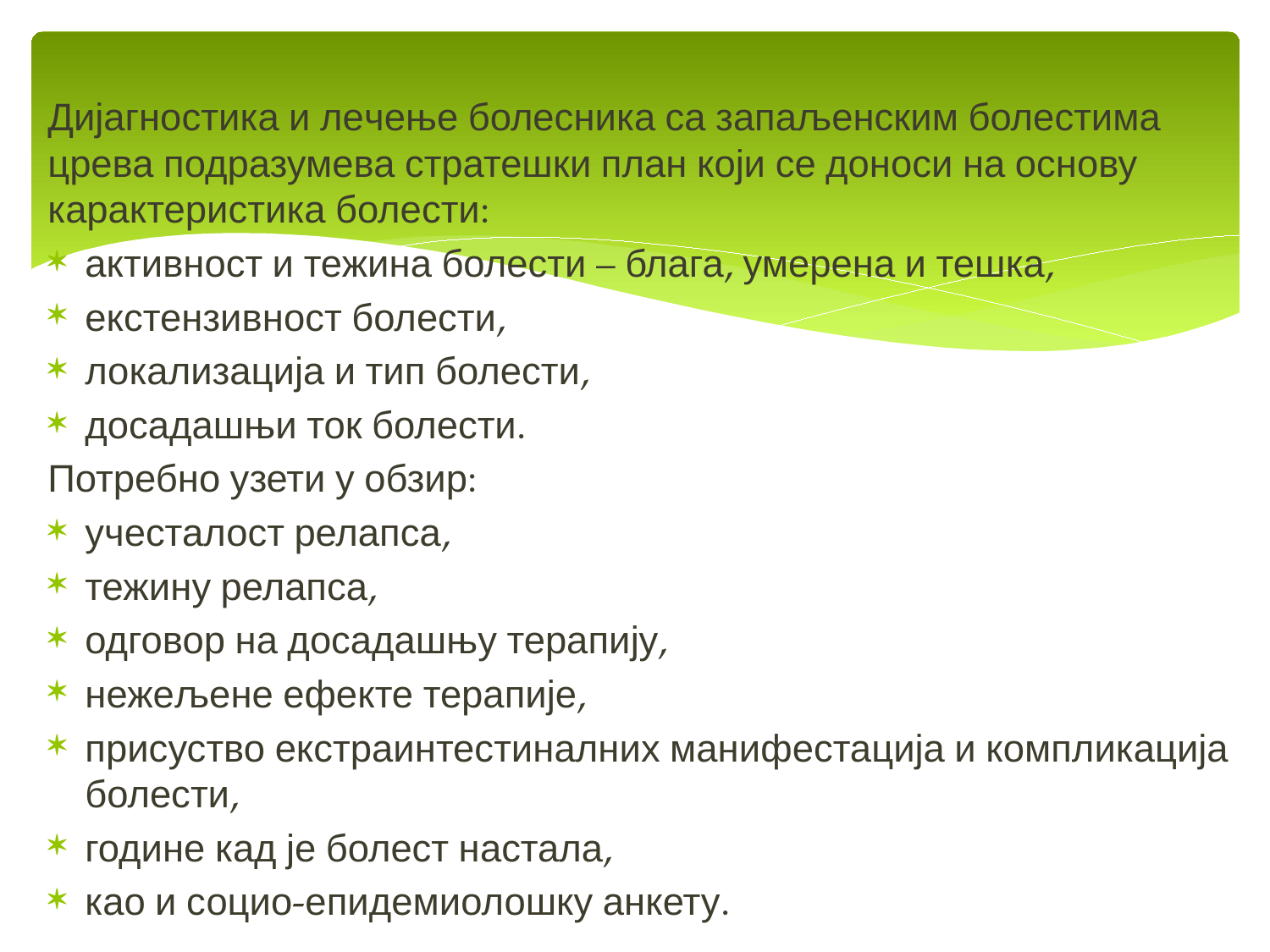

Дијагностика и лечење болесника са запаљенским болестима црева подразумева стратешки план који се доноси на основу карактеристика болести:
активност и тежина болести – блага, умерена и тешка,
екстензивност болести,
локализација и тип болести,
досадашњи ток болести.
Потребно узети у обзир:
учесталост релапса,
тежину релапса,
одговор на досадашњу терапију,
нежељене ефекте терапије,
присуство екстраинтестиналних манифестација и компликација болести,
године кад је болест настала,
као и социо-епидемиолошку анкету.